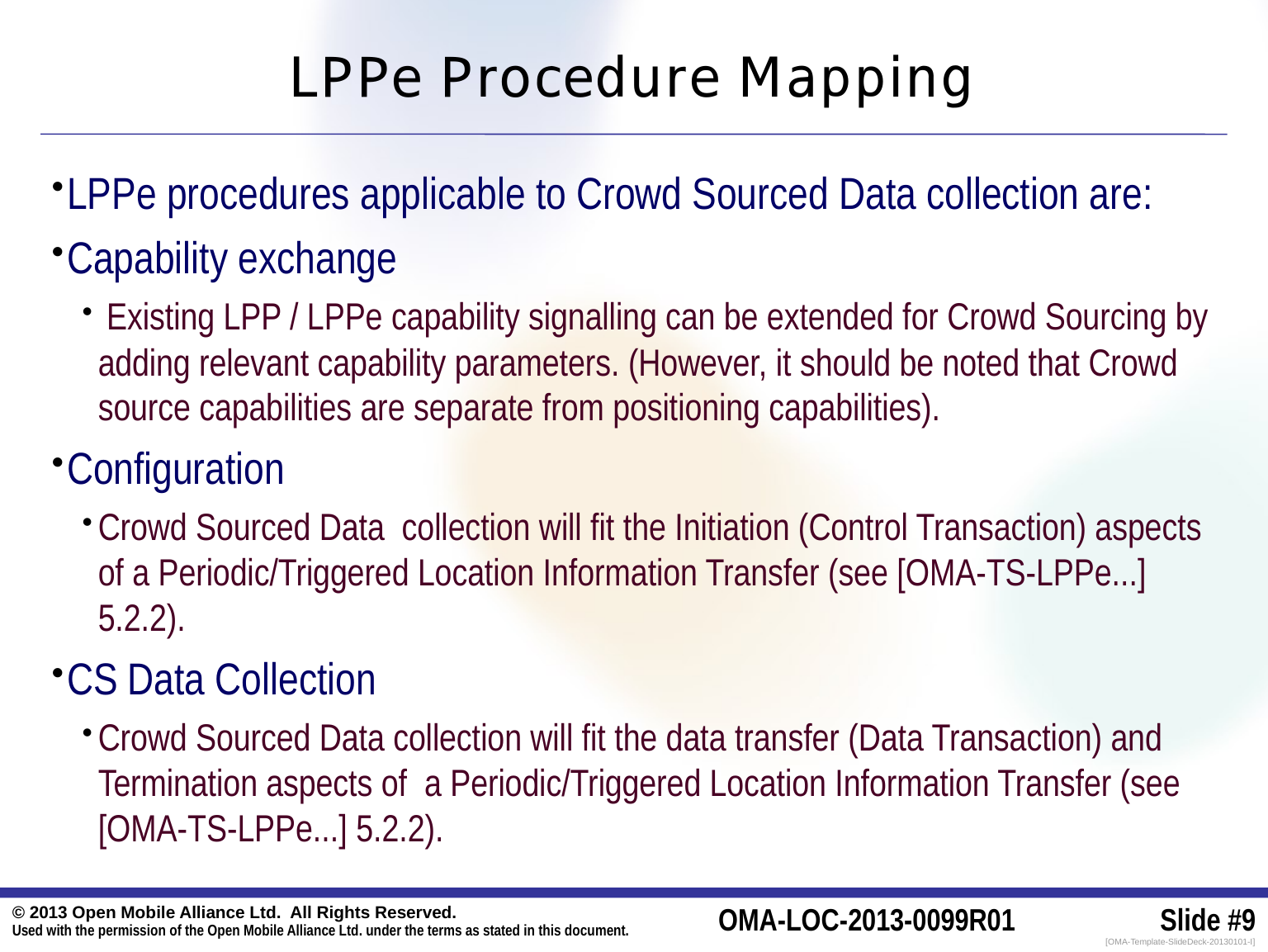

# LPPe Procedure Mapping
LPPe procedures applicable to Crowd Sourced Data collection are:
Capability exchange
 Existing LPP / LPPe capability signalling can be extended for Crowd Sourcing by adding relevant capability parameters. (However, it should be noted that Crowd source capabilities are separate from positioning capabilities).
Configuration
Crowd Sourced Data  collection will fit the Initiation (Control Transaction) aspects of a Periodic/Triggered Location Information Transfer (see [OMA-TS-LPPe...] 5.2.2).
CS Data Collection
Crowd Sourced Data collection will fit the data transfer (Data Transaction) and Termination aspects of  a Periodic/Triggered Location Information Transfer (see [OMA-TS-LPPe...] 5.2.2).